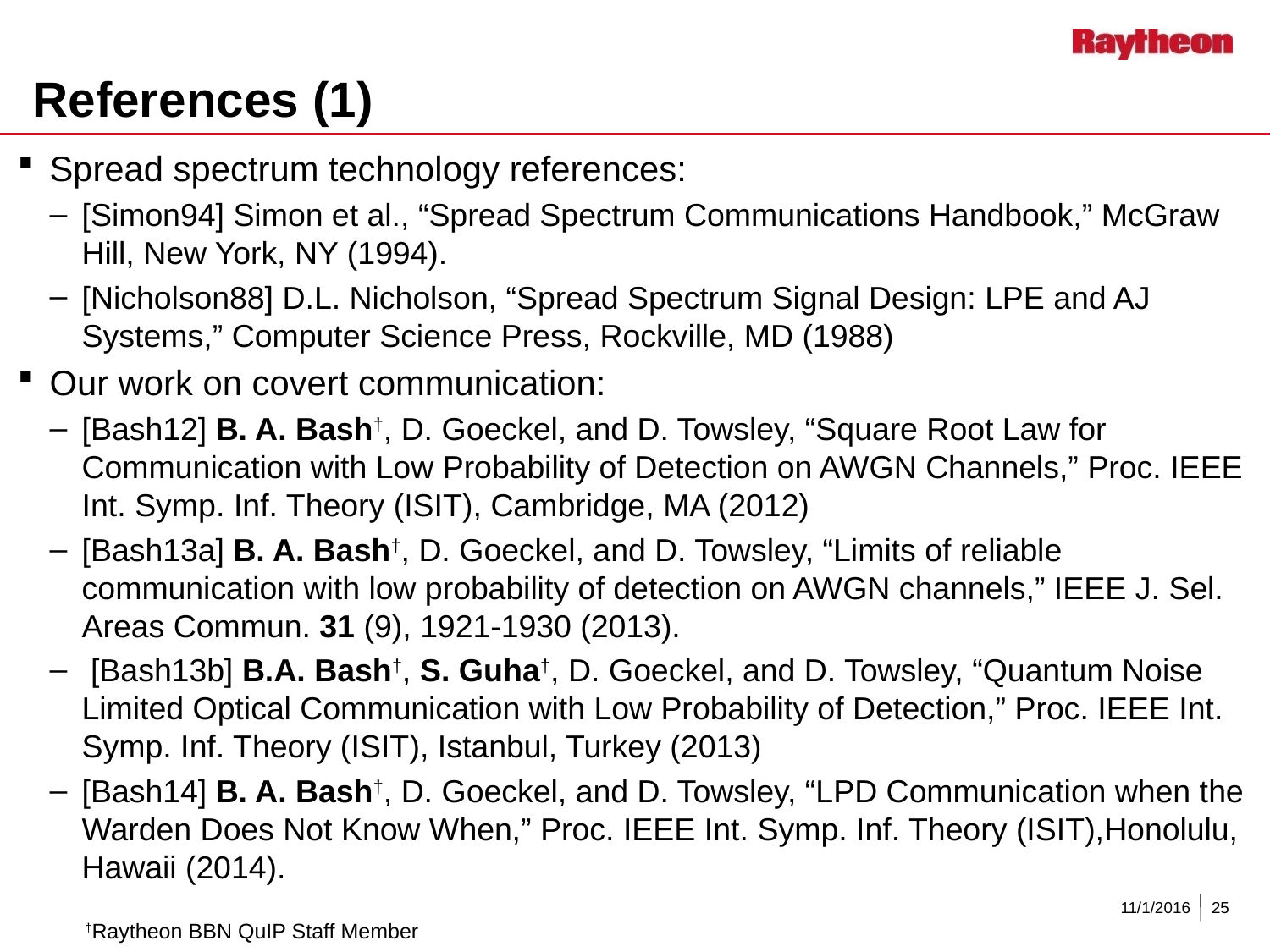

# References (1)
Spread spectrum technology references:
[Simon94] Simon et al., “Spread Spectrum Communications Handbook,” McGraw Hill, New York, NY (1994).
[Nicholson88] D.L. Nicholson, “Spread Spectrum Signal Design: LPE and AJ Systems,” Computer Science Press, Rockville, MD (1988)
Our work on covert communication:
[Bash12] B. A. Bash†, D. Goeckel, and D. Towsley, “Square Root Law for Communication with Low Probability of Detection on AWGN Channels,” Proc. IEEE Int. Symp. Inf. Theory (ISIT), Cambridge, MA (2012)
[Bash13a] B. A. Bash†, D. Goeckel, and D. Towsley, “Limits of reliable communication with low probability of detection on AWGN channels,” IEEE J. Sel. Areas Commun. 31 (9), 1921-1930 (2013).
 [Bash13b] B.A. Bash†, S. Guha†, D. Goeckel, and D. Towsley, “Quantum Noise Limited Optical Communication with Low Probability of Detection,” Proc. IEEE Int. Symp. Inf. Theory (ISIT), Istanbul, Turkey (2013)
[Bash14] B. A. Bash†, D. Goeckel, and D. Towsley, “LPD Communication when the Warden Does Not Know When,” Proc. IEEE Int. Symp. Inf. Theory (ISIT),Honolulu, Hawaii (2014).
11/1/2016
25
†Raytheon BBN QuIP Staff Member